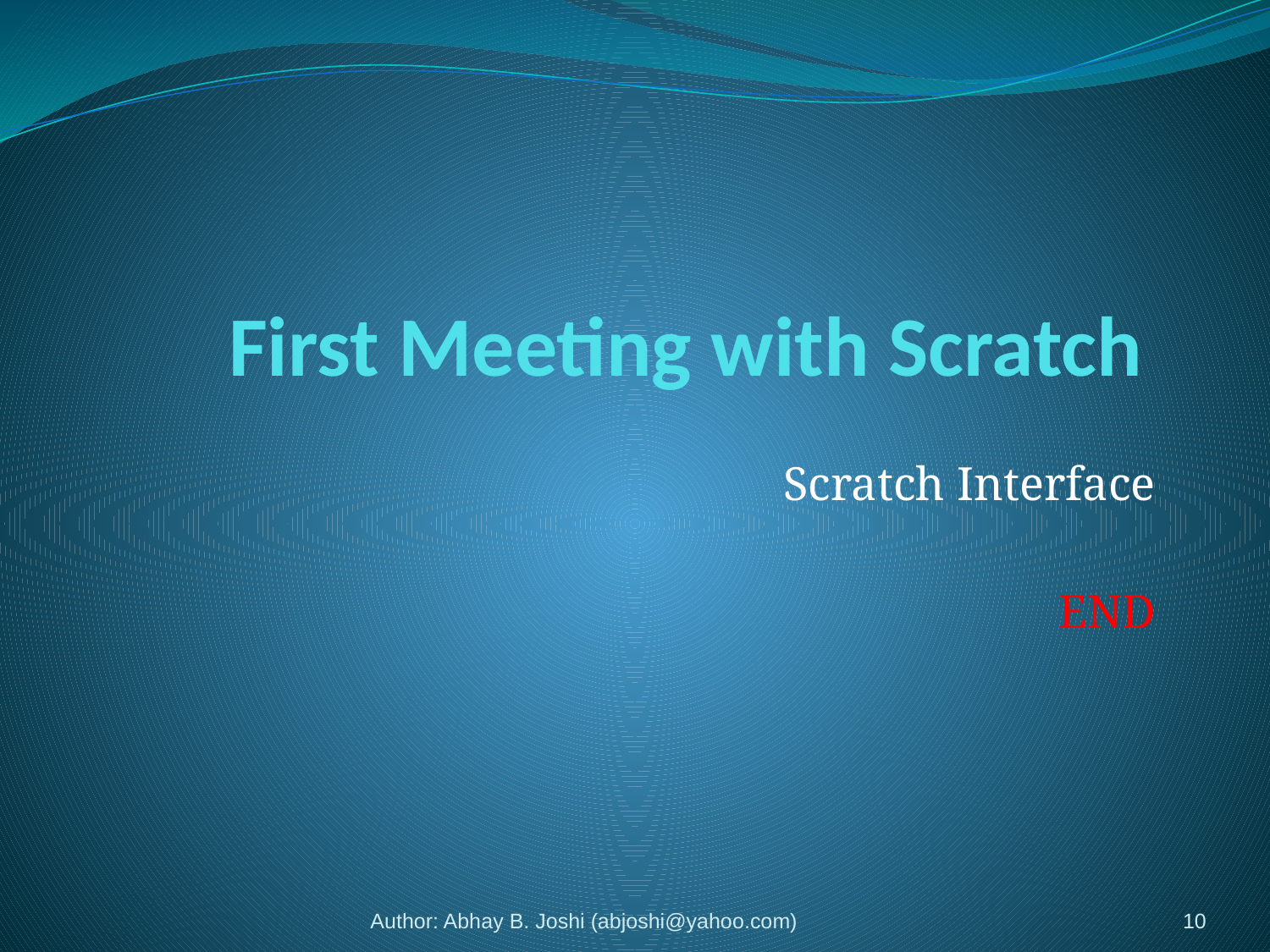

# First Meeting with Scratch
Scratch Interface

END
Author: Abhay B. Joshi (abjoshi@yahoo.com)
10